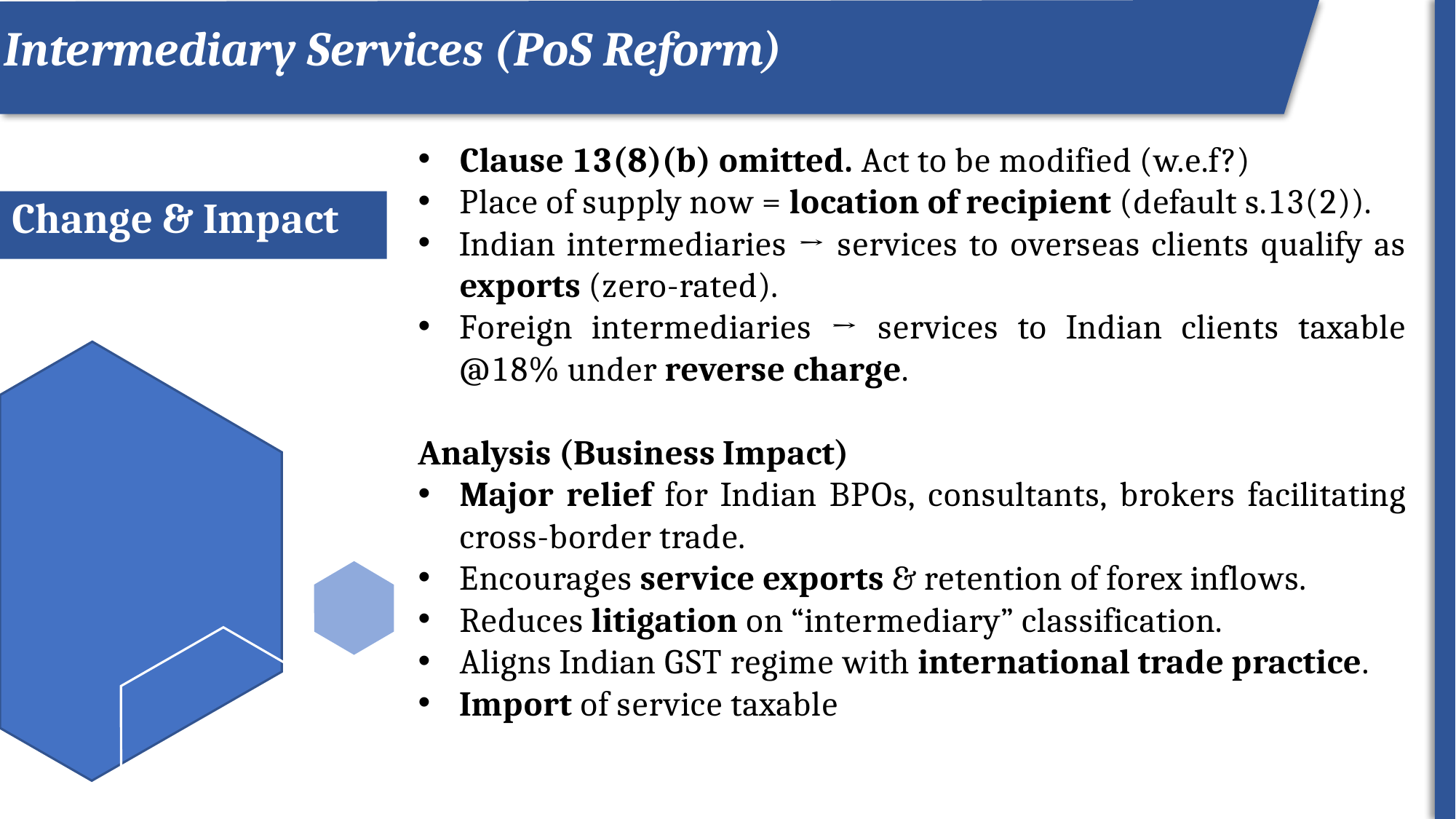

Intermediary Services (PoS Reform)
ROI
Clause 13(8)(b) omitted. Act to be modified (w.e.f?)
Place of supply now = location of recipient (default s.13(2)).
Indian intermediaries → services to overseas clients qualify as exports (zero-rated).
Foreign intermediaries → services to Indian clients taxable @18% under reverse charge.

Analysis (Business Impact)
Major relief for Indian BPOs, consultants, brokers facilitating cross-border trade.
Encourages service exports & retention of forex inflows.
Reduces litigation on “intermediary” classification.
Aligns Indian GST regime with international trade practice.
Import of service taxable
# Change & Impact
55